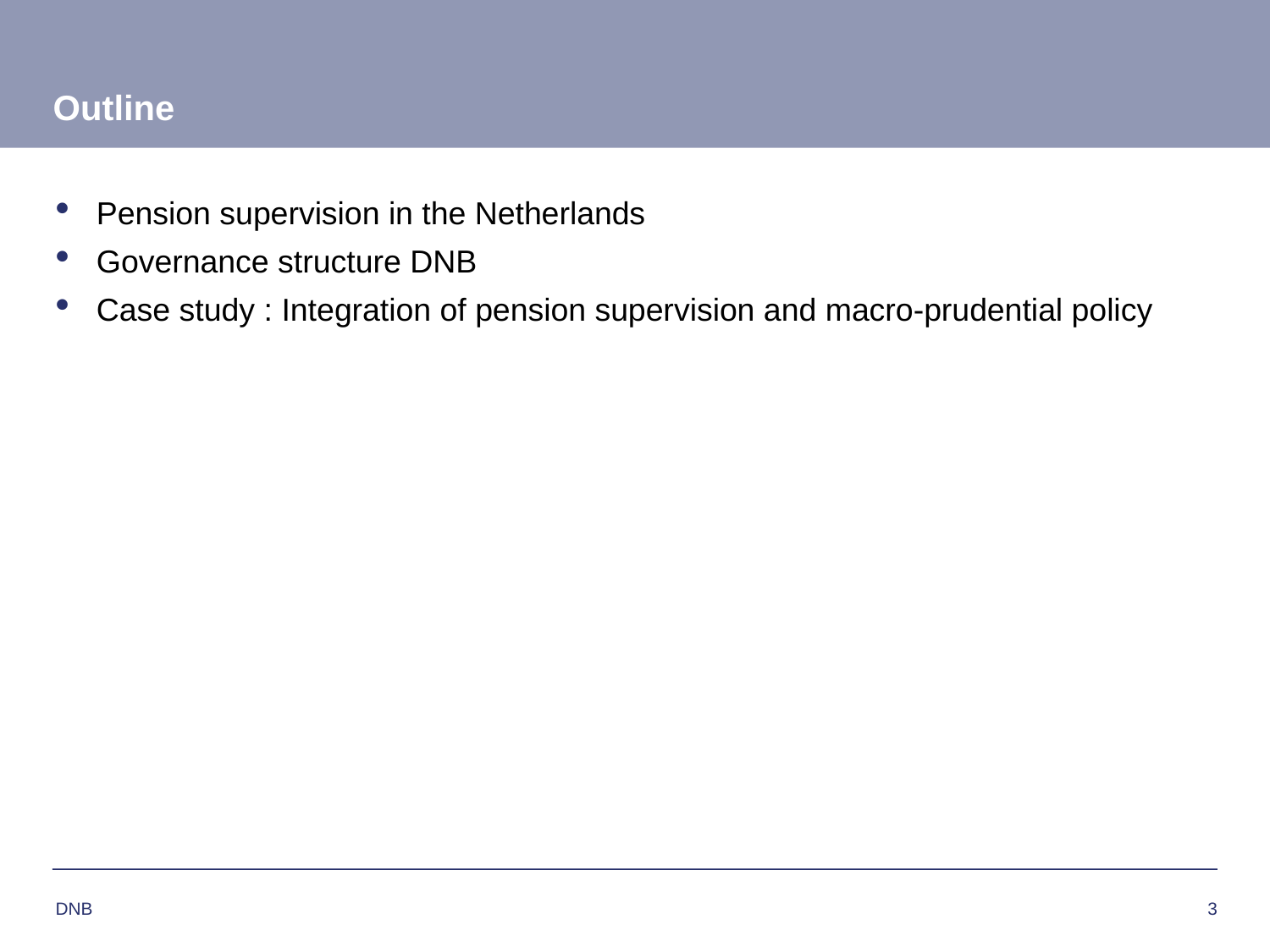

# Outline
Pension supervision in the Netherlands
Governance structure DNB
Case study : Integration of pension supervision and macro-prudential policy